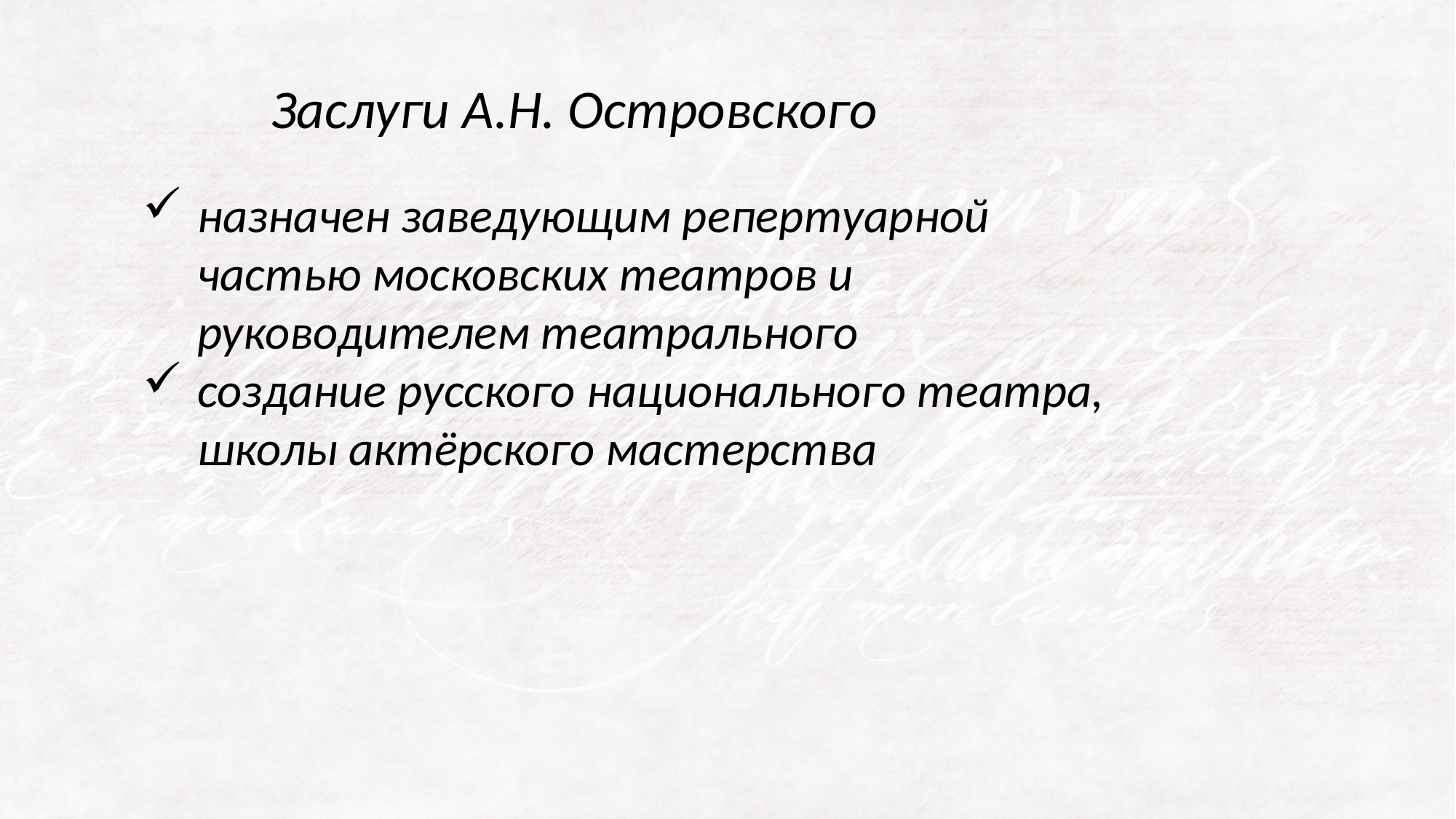

Заслуги А.Н. Островского
назначен заведующим репертуарной частью московских театров и руководителем театрального
создание русского национального театра, школы актёрского мастерства